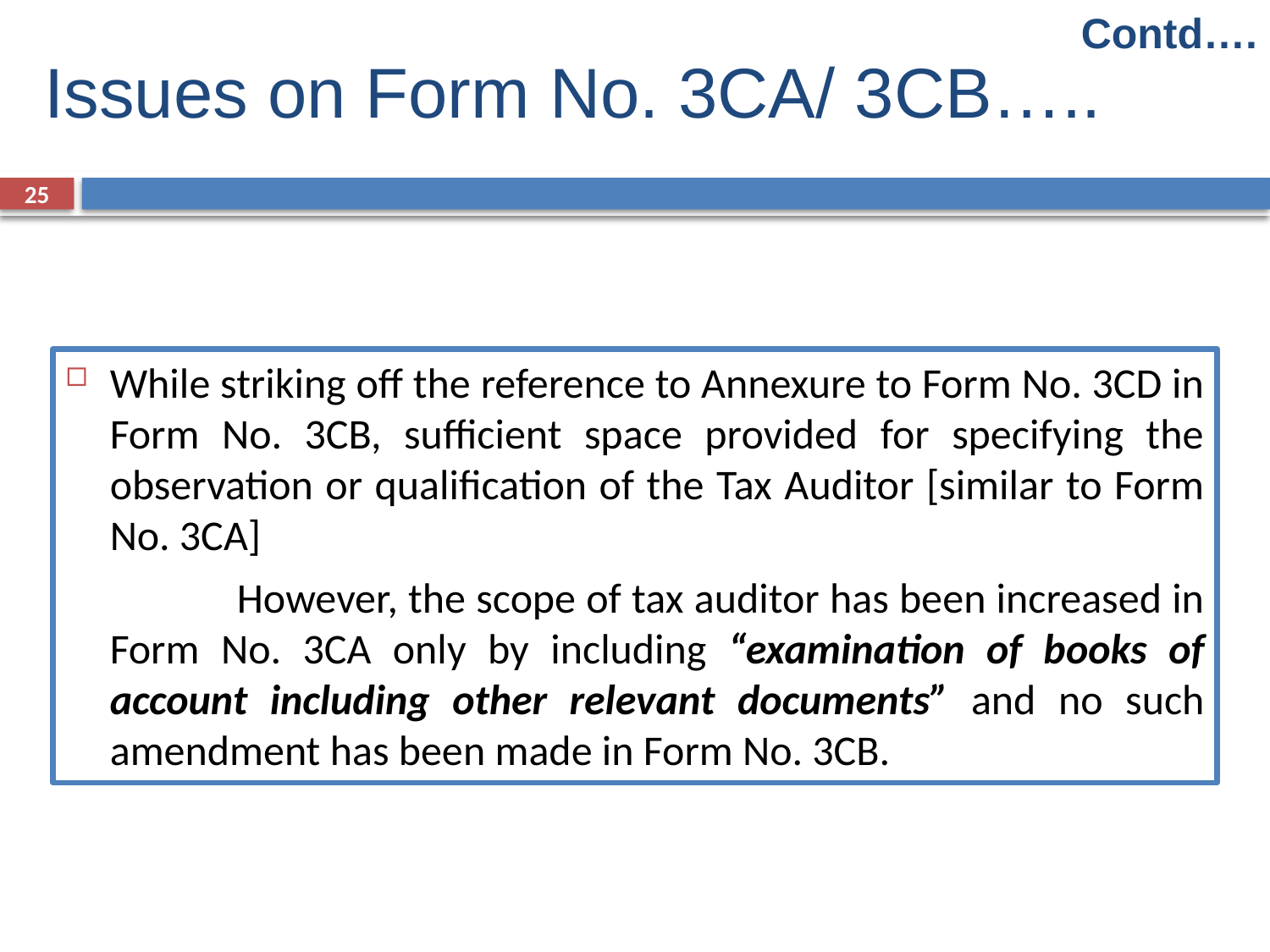

Contd….
Issues on Form No. 3CA/ 3CB…..
25
While striking off the reference to Annexure to Form No. 3CD in Form No. 3CB, sufficient space provided for specifying the observation or qualification of the Tax Auditor [similar to Form No. 3CA]
		However, the scope of tax auditor has been increased in Form No. 3CA only by including “examination of books of account including other relevant documents” and no such amendment has been made in Form No. 3CB.